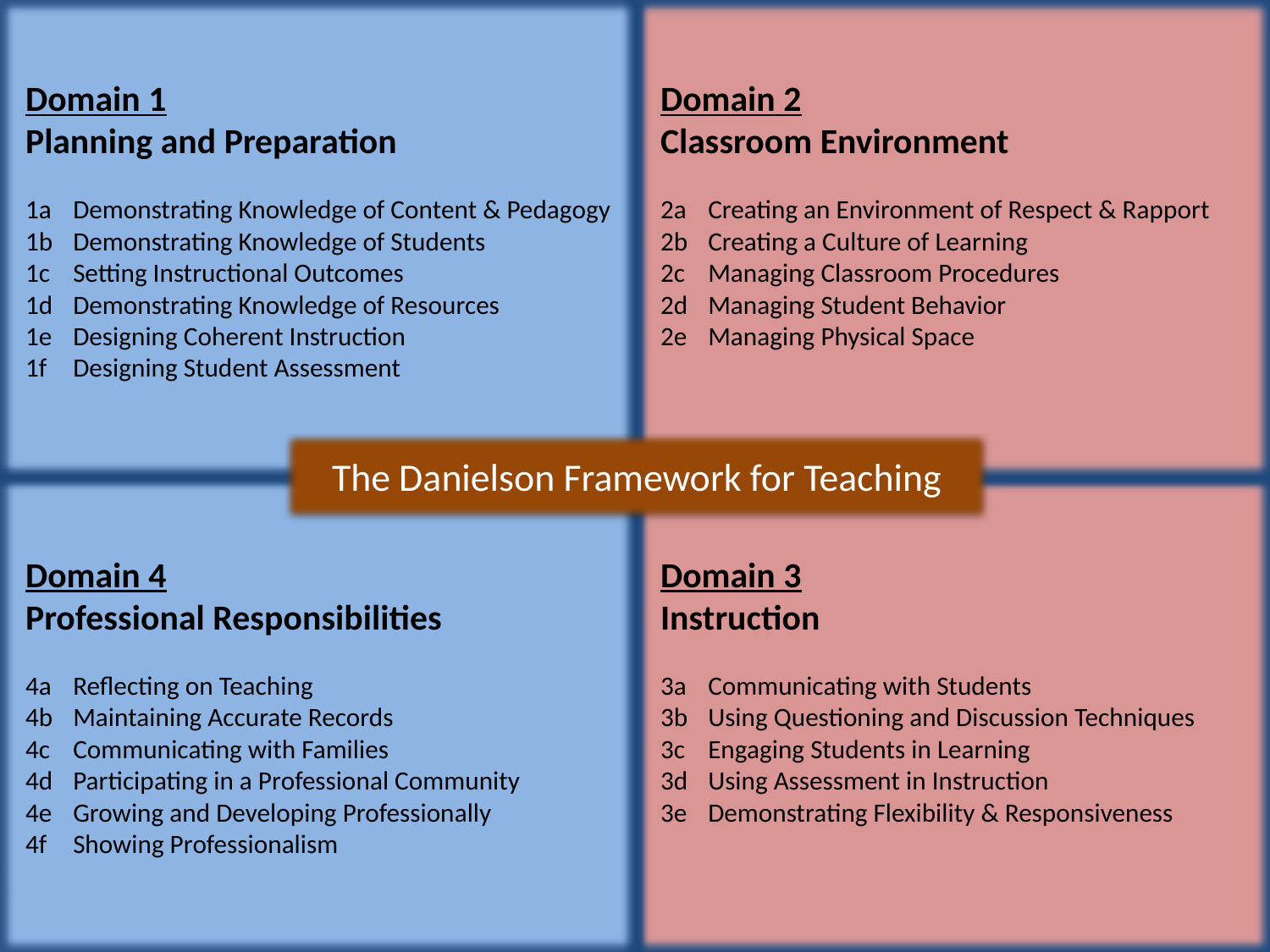

Domain 1
Planning and Preparation
Domain 2
Classroom Environment
Domain 2
Classroom Environment

2a	Creating an Environment of Respect & Rapport
2b	Creating a Culture of Learning
2c	Managing Classroom Procedures
2d	Managing Student Behavior
2e	Managing Physical Space
Domain 1
Planning and Preparation

1a	Demonstrating Knowledge of Content & Pedagogy
1b	Demonstrating Knowledge of Students
1c	Setting Instructional Outcomes
1d	Demonstrating Knowledge of Resources
1e	Designing Coherent Instruction
1f	Designing Student Assessment
Domain 2
Classroom Environment

2a	Creating an Environment of Respect & Rapport
2b	Creating a Culture of Learning
2c	Managing Classroom Procedures
2d	Managing Student Behavior
2e	Managing Physical Space
The Danielson Framework for Teaching
Domain 3
Instruction

3a	Communicating with Students
3b	Using Questioning and Discussion Techniques
3c	Engaging Students in Learning
3d	Using Assessment in Instruction
3e	Demonstrating Flexibility & Responsiveness
Domain 3
Instruction

3a	Communicating with Students
3b	Using Questioning and Discussion Techniques
3c	Engaging Students in Learning
3d	Using Assessment in Instruction
3e	Demonstrating Flexibility & Responsiveness
Domain 4
Professional Responsibilities
Domain 4
Professional Responsibilities

4a	Reflecting on Teaching
4b	Maintaining Accurate Records
4c	Communicating with Families
4d	Participating in a Professional Community
4e	Growing and Developing Professionally
4f	Showing Professionalism
Domain 3
Instruction